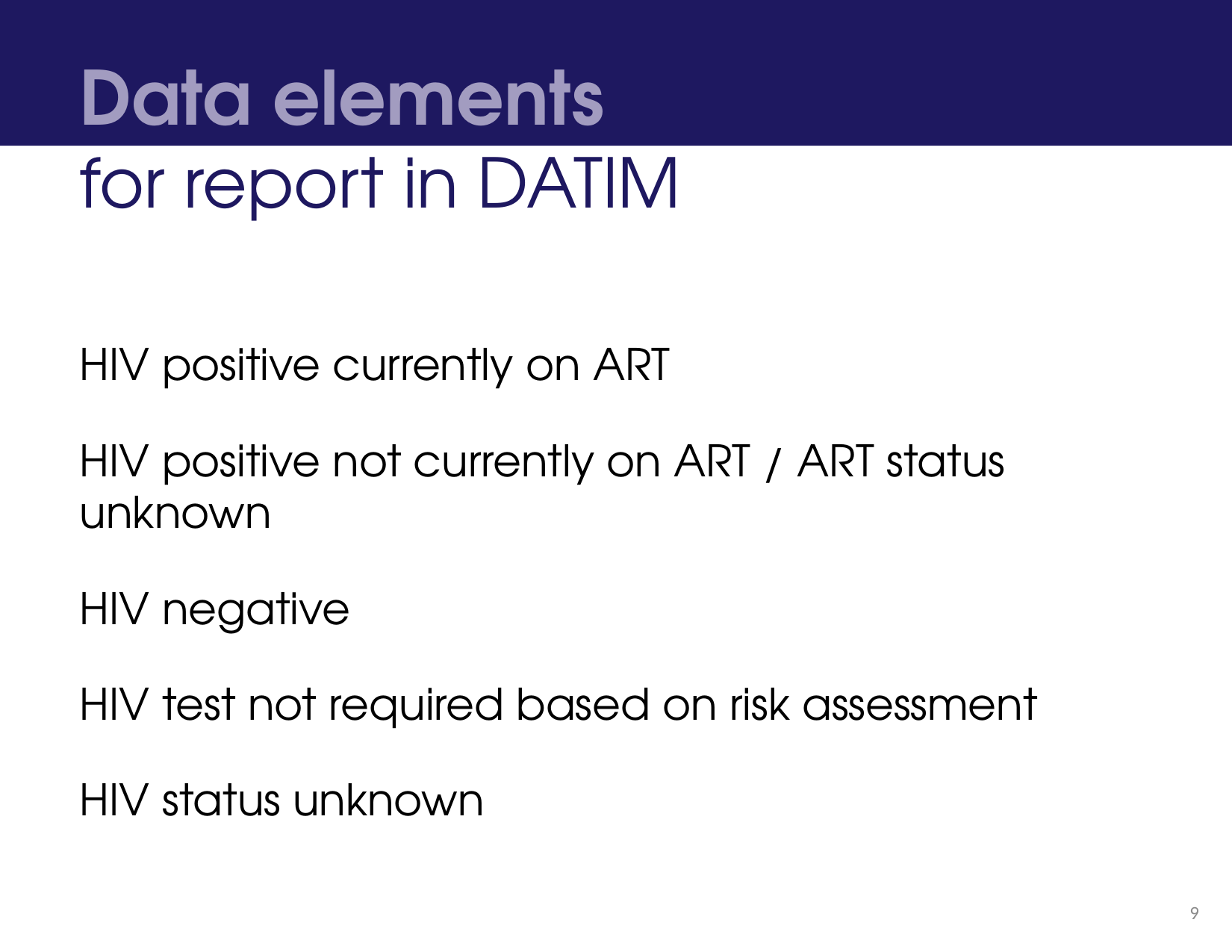

# Data elements
for report in DATIM
HIV positive currently on ART
HIV positive not currently on ART / ART status unknown
HIV negative
HIV test not required based on risk assessment
HIV status unknown

9